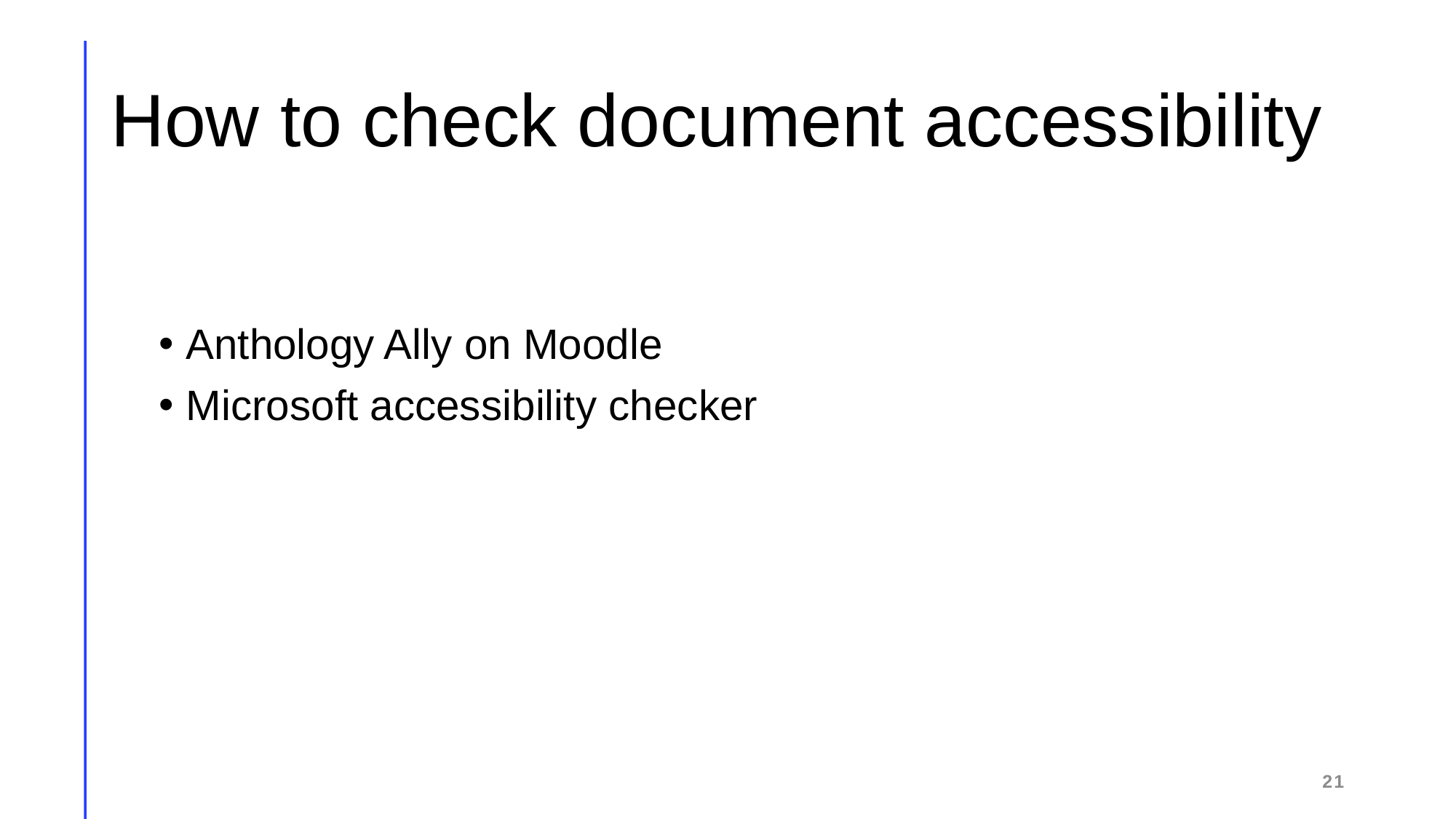

# How to check document accessibility
Anthology Ally on Moodle
Microsoft accessibility checker
21